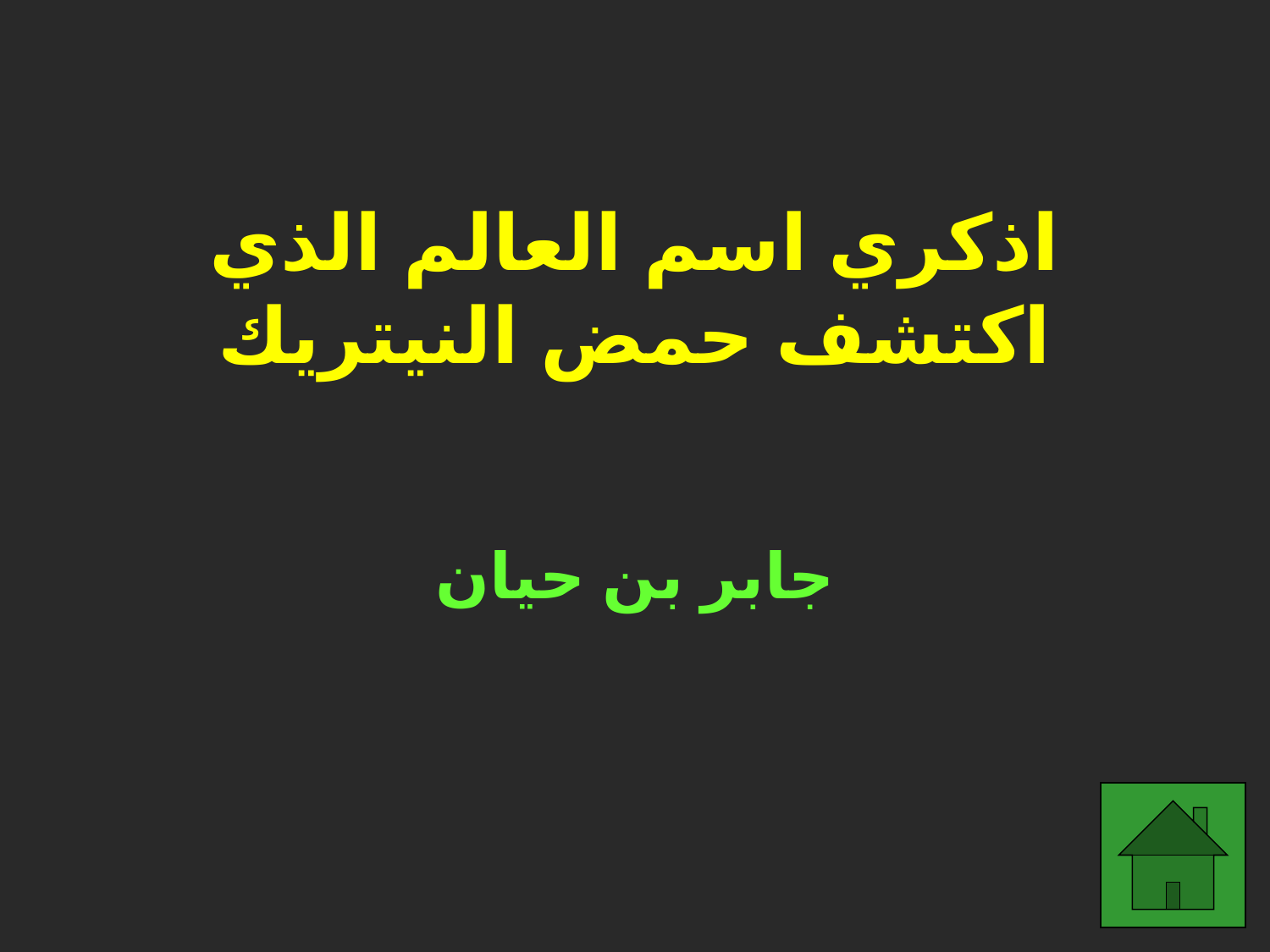

# اذكري اسم العالم الذي اكتشف حمض النيتريك
جابر بن حيان